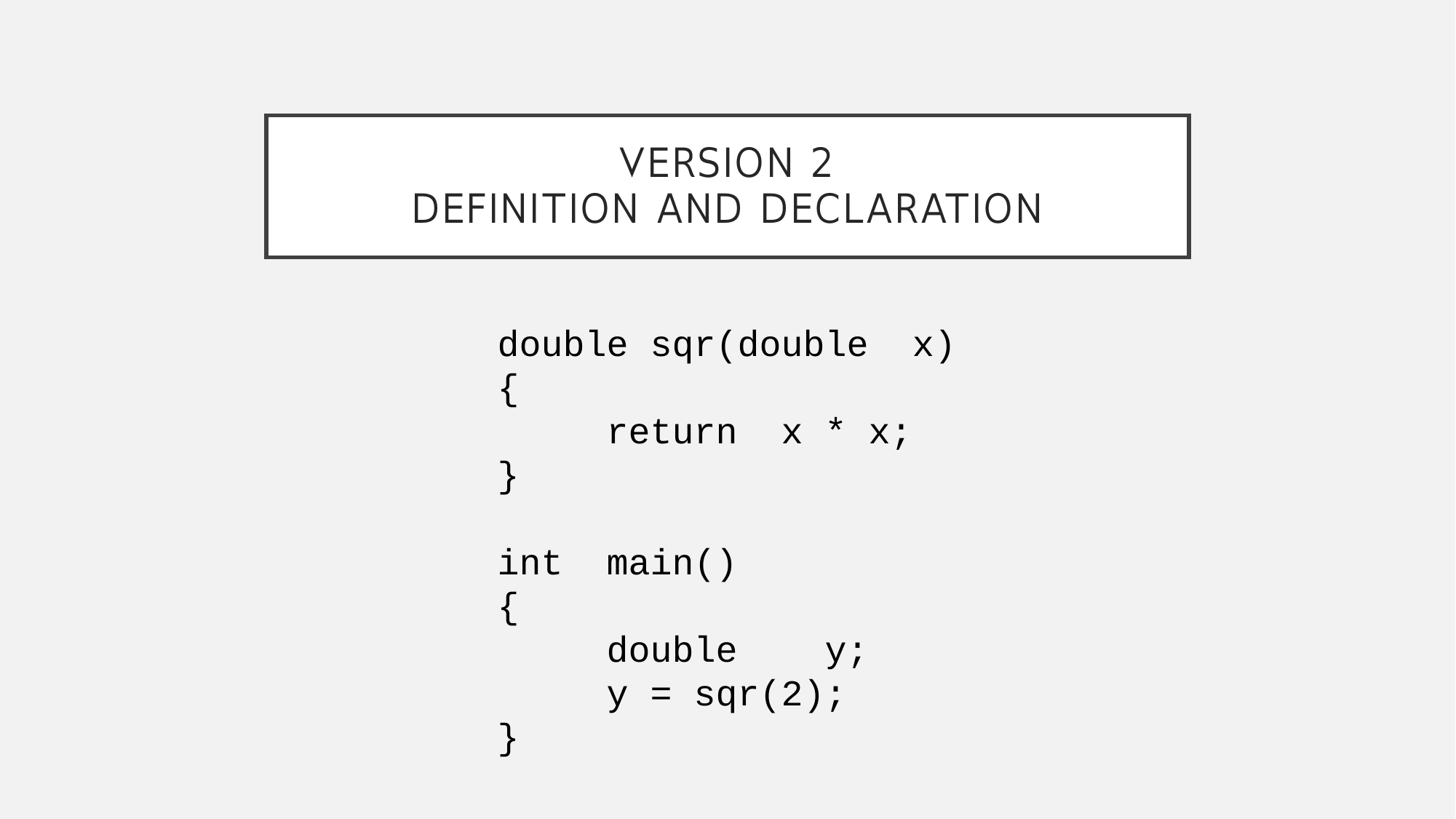

# Version 2 Definition and Declaration
double sqr(double  x)
{
	return  x * x;
}

int  main()
{
	double	y;
	y = sqr(2);
}